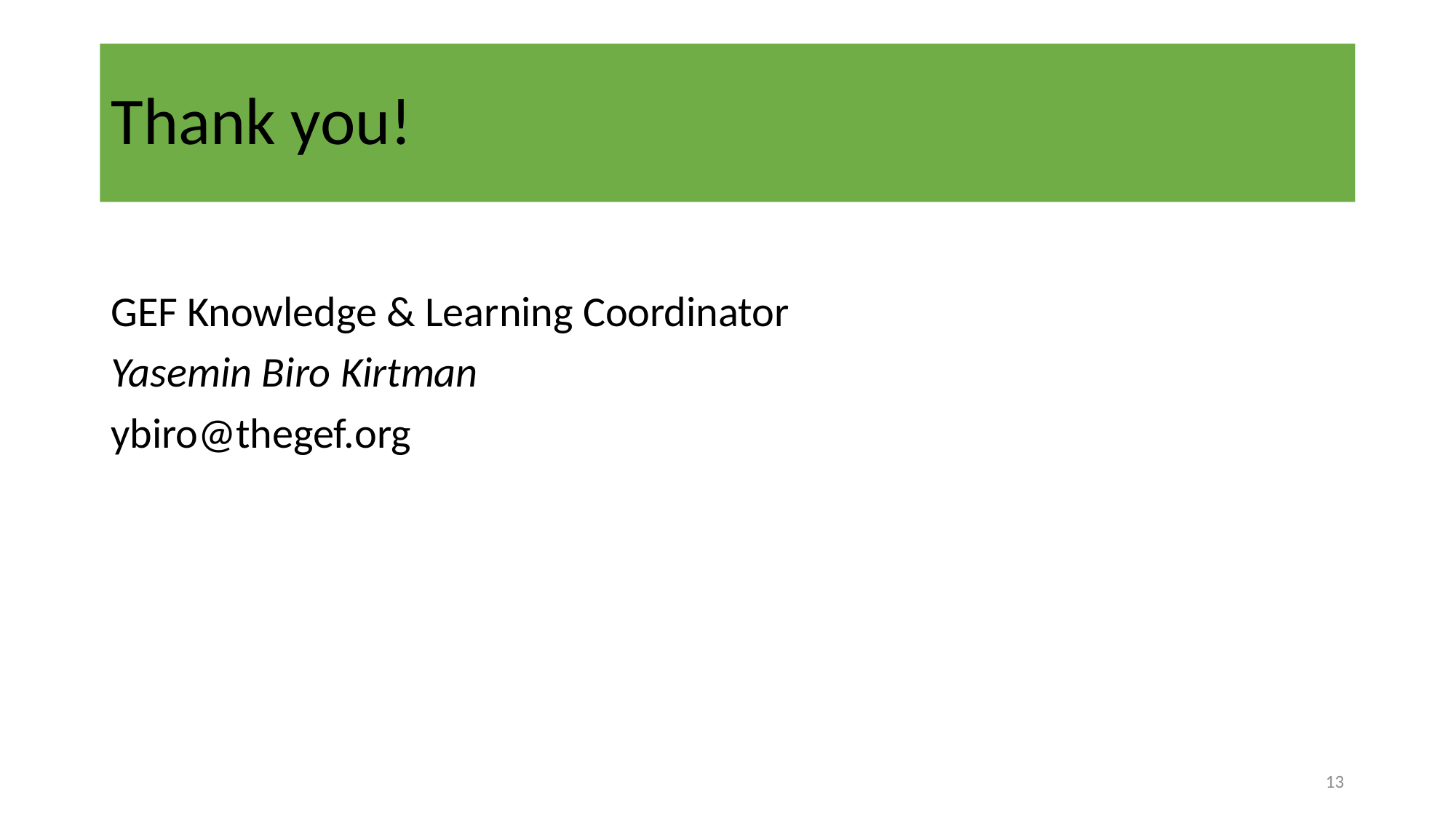

# Thank you!

GEF Knowledge & Learning Coordinator
Yasemin Biro Kirtman
ybiro@thegef.org
13